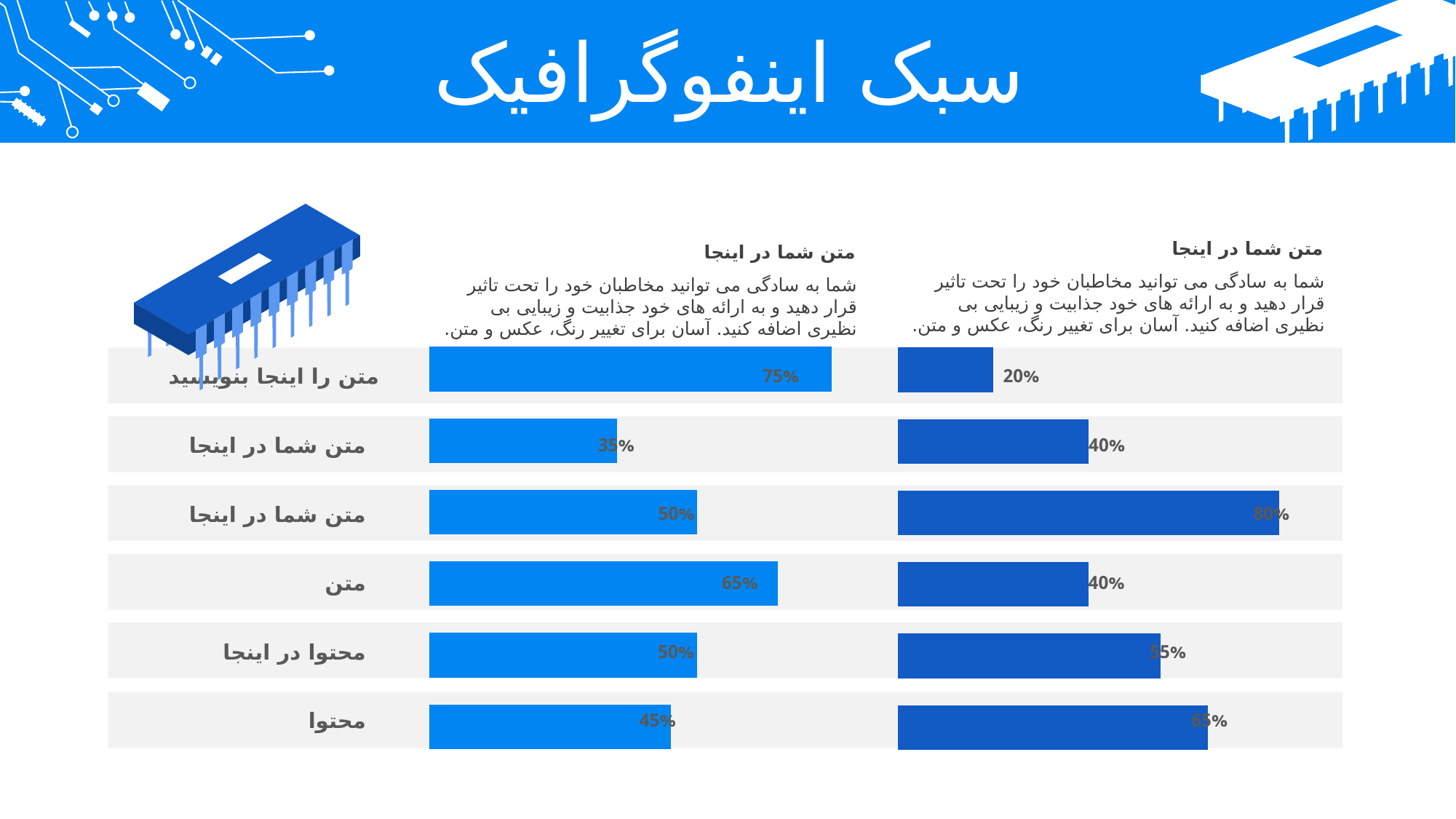

سبک اینفوگرافیک

متن شما در اینجا
شما به سادگی می توانید مخاطبان خود را تحت تاثیر قرار دهید و به ارائه های خود جذابیت و زیبایی بی نظیری اضافه کنید. آسان برای تغییر رنگ، عکس و متن.
متن شما در اینجا
شما به سادگی می توانید مخاطبان خود را تحت تاثیر قرار دهید و به ارائه های خود جذابیت و زیبایی بی نظیری اضافه کنید. آسان برای تغییر رنگ، عکس و متن.

### Chart

| Category |  |
|---|---|

### Chart

| Category |  |
|---|---|
متن را اینجا بنویسید
75%
20%

متن شما در اینجا
35%
40%

متن شما در اینجا
50%
80%

متن
65%
40%

محتوا در اینجا
50%
55%

محتوا
45%
65%